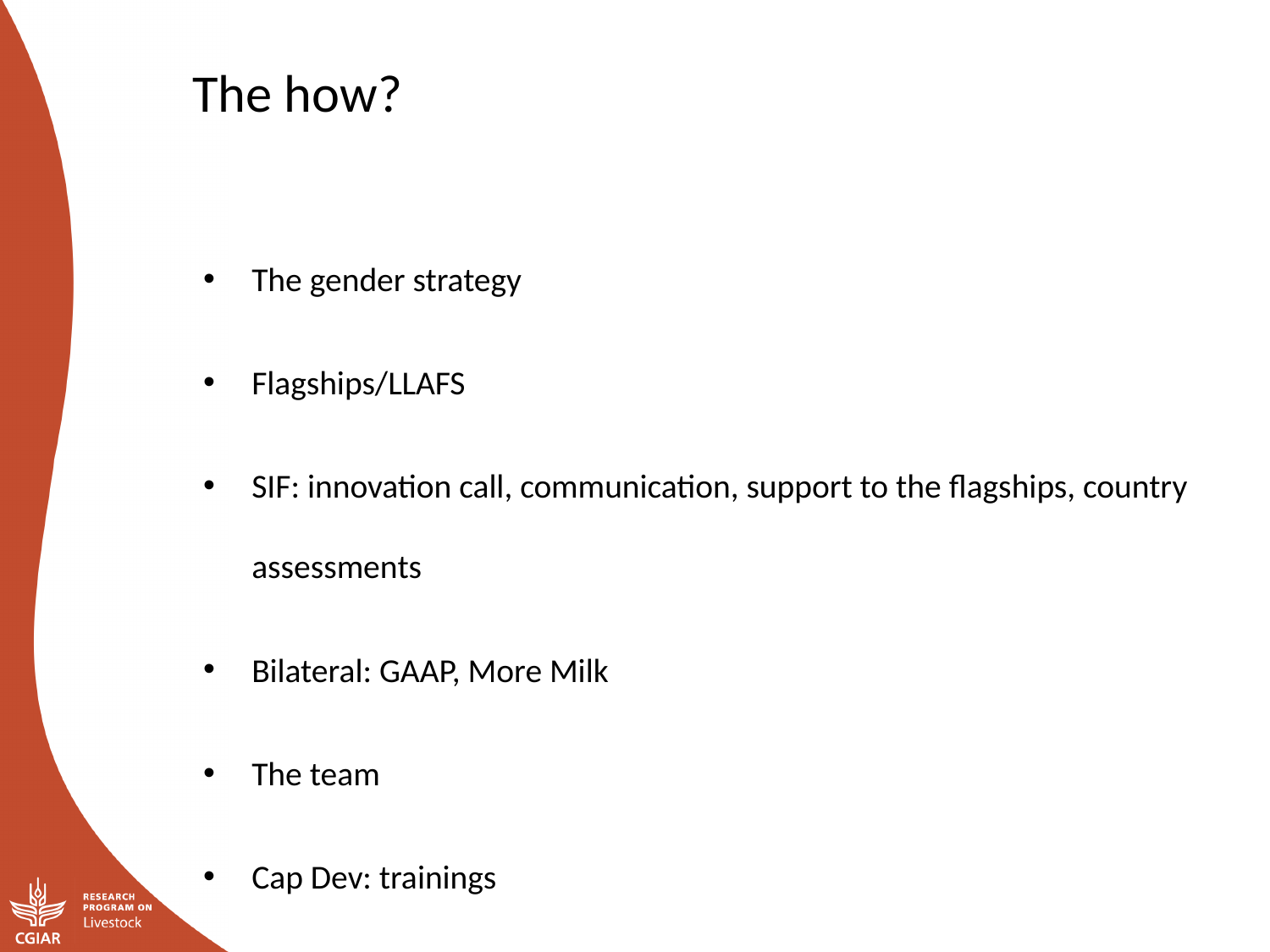

The how?
The gender strategy
Flagships/LLAFS
SIF: innovation call, communication, support to the flagships, country assessments
Bilateral: GAAP, More Milk
The team
Cap Dev: trainings